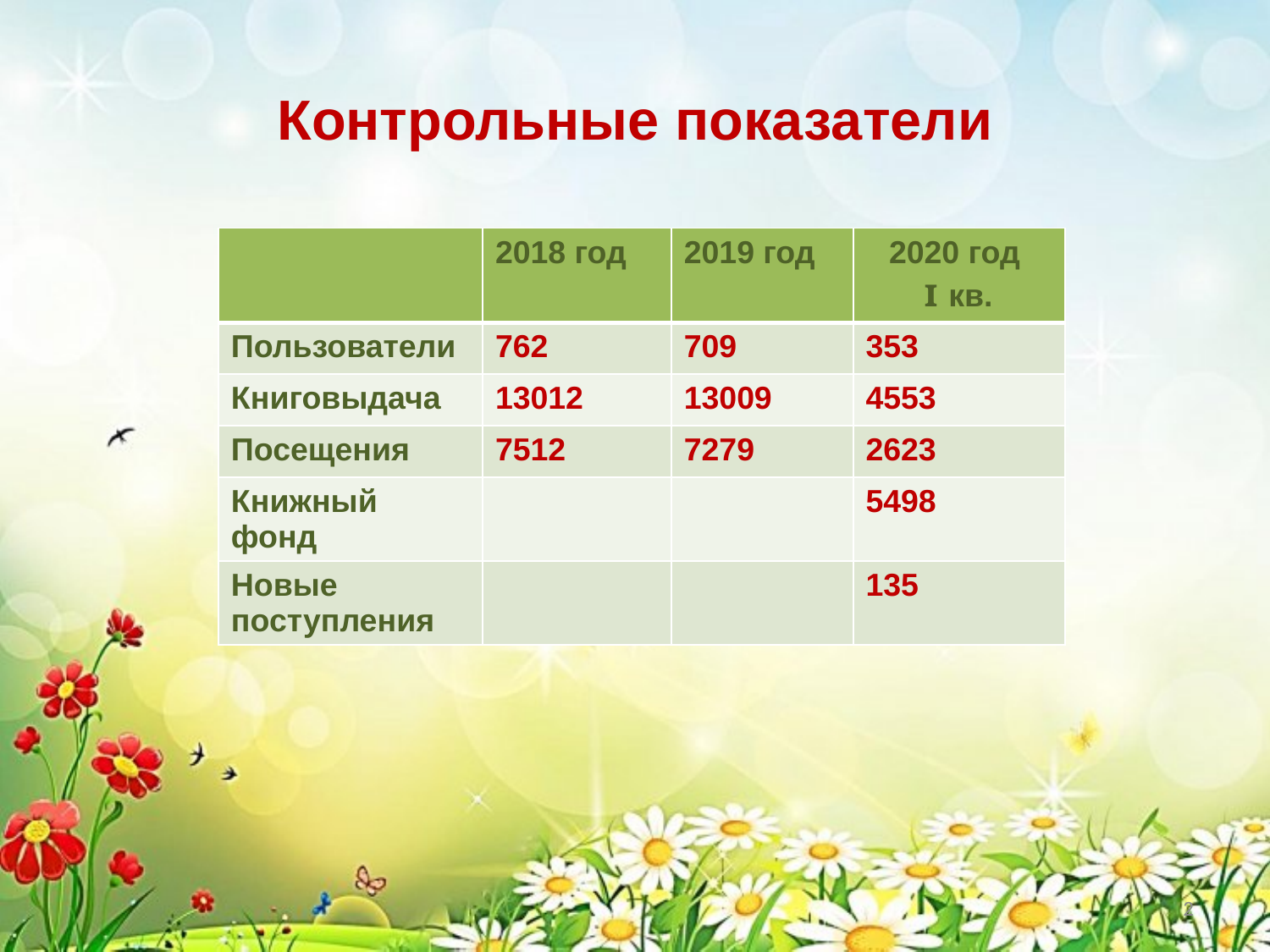

# Контрольные показатели
|  | 2018 год | 2019 год | 2020 год I кв. |
| --- | --- | --- | --- |
| Пользователи | 762 | 709 | 353 |
| Книговыдача | 13012 | 13009 | 4553 |
| Посещения | 7512 | 7279 | 2623 |
| Книжный фонд |  |  | 5498 |
| Новые поступления |  |  | 135 |
2